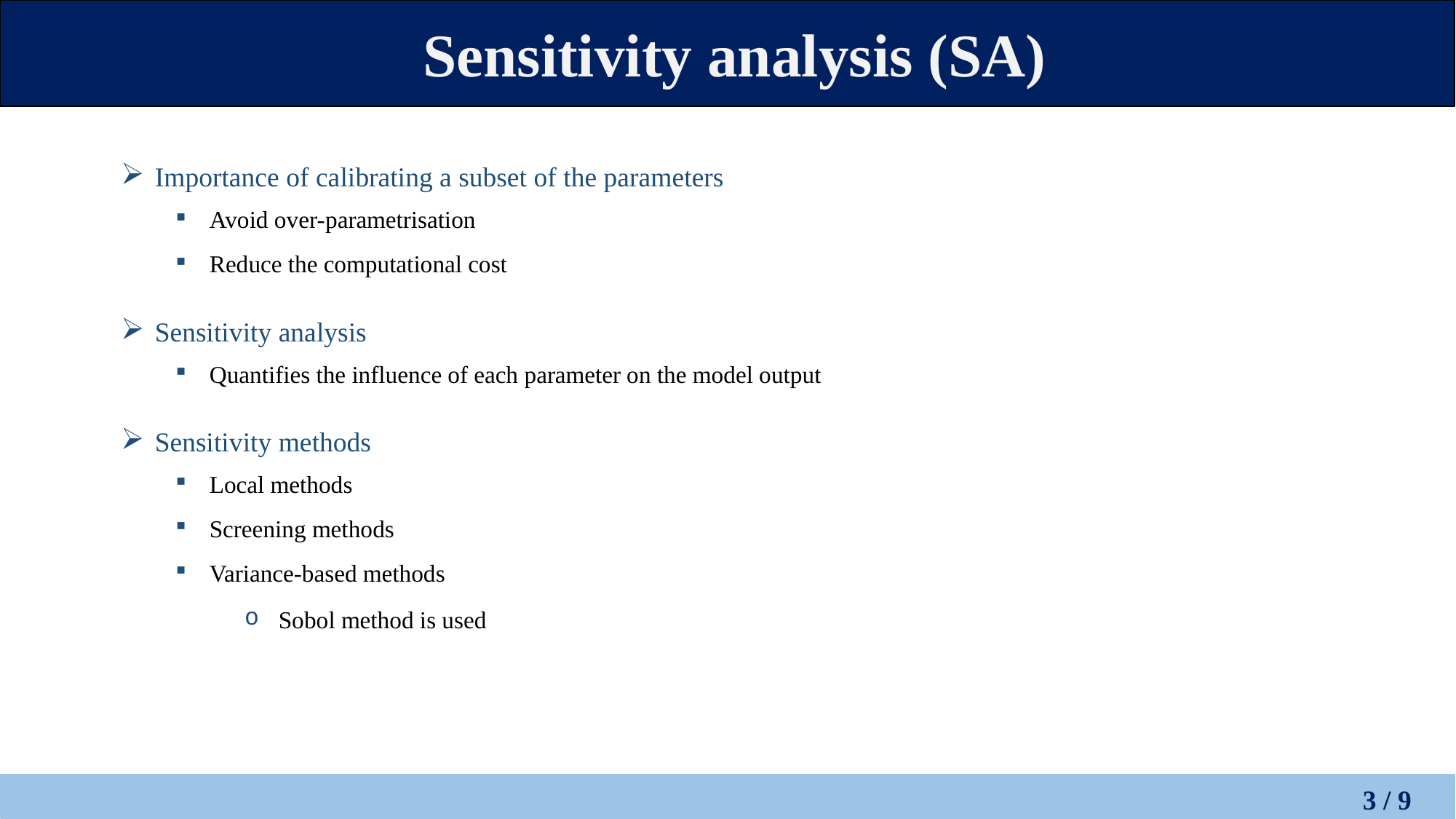

Sensitivity analysis (SA)
| Importance of calibrating a subset of the parameters |
| --- |
| Avoid over-parametrisation |
| Reduce the computational cost |
| Sensitivity analysis |
| --- |
| Quantifies the influence of each parameter on the model output |
| Sensitivity methods |
| --- |
| Local methods |
| Screening methods |
| Variance-based methods |
Sobol method is used

3 / 9